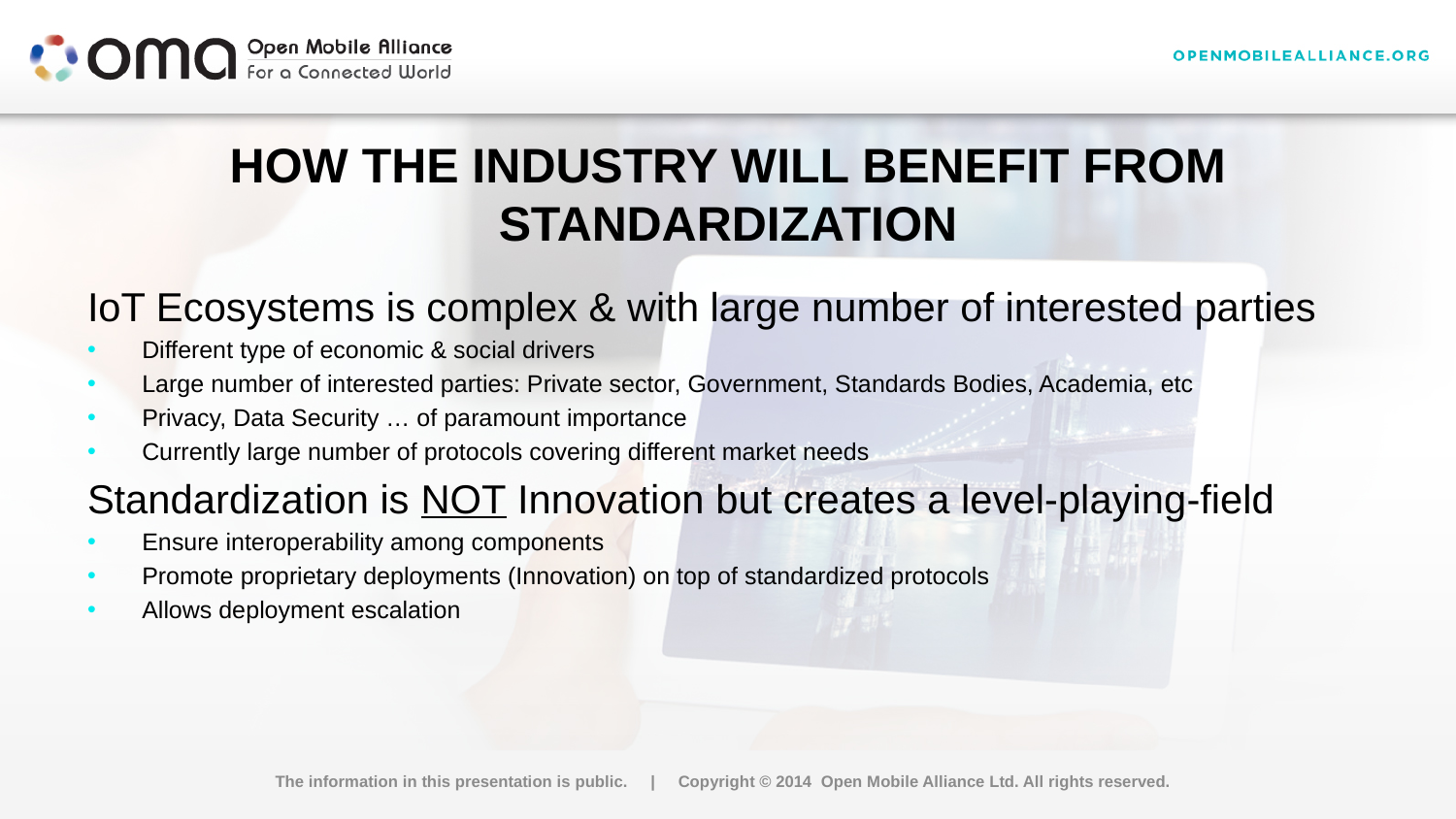

# How the industry will benefit from standardization
IoT Ecosystems is complex & with large number of interested parties
Different type of economic & social drivers
Large number of interested parties: Private sector, Government, Standards Bodies, Academia, etc
Privacy, Data Security … of paramount importance
Currently large number of protocols covering different market needs
Standardization is NOT Innovation but creates a level-playing-field
Ensure interoperability among components
Promote proprietary deployments (Innovation) on top of standardized protocols
Allows deployment escalation
The information in this presentation is public.     |     Copyright © 2014  Open Mobile Alliance Ltd. All rights reserved.